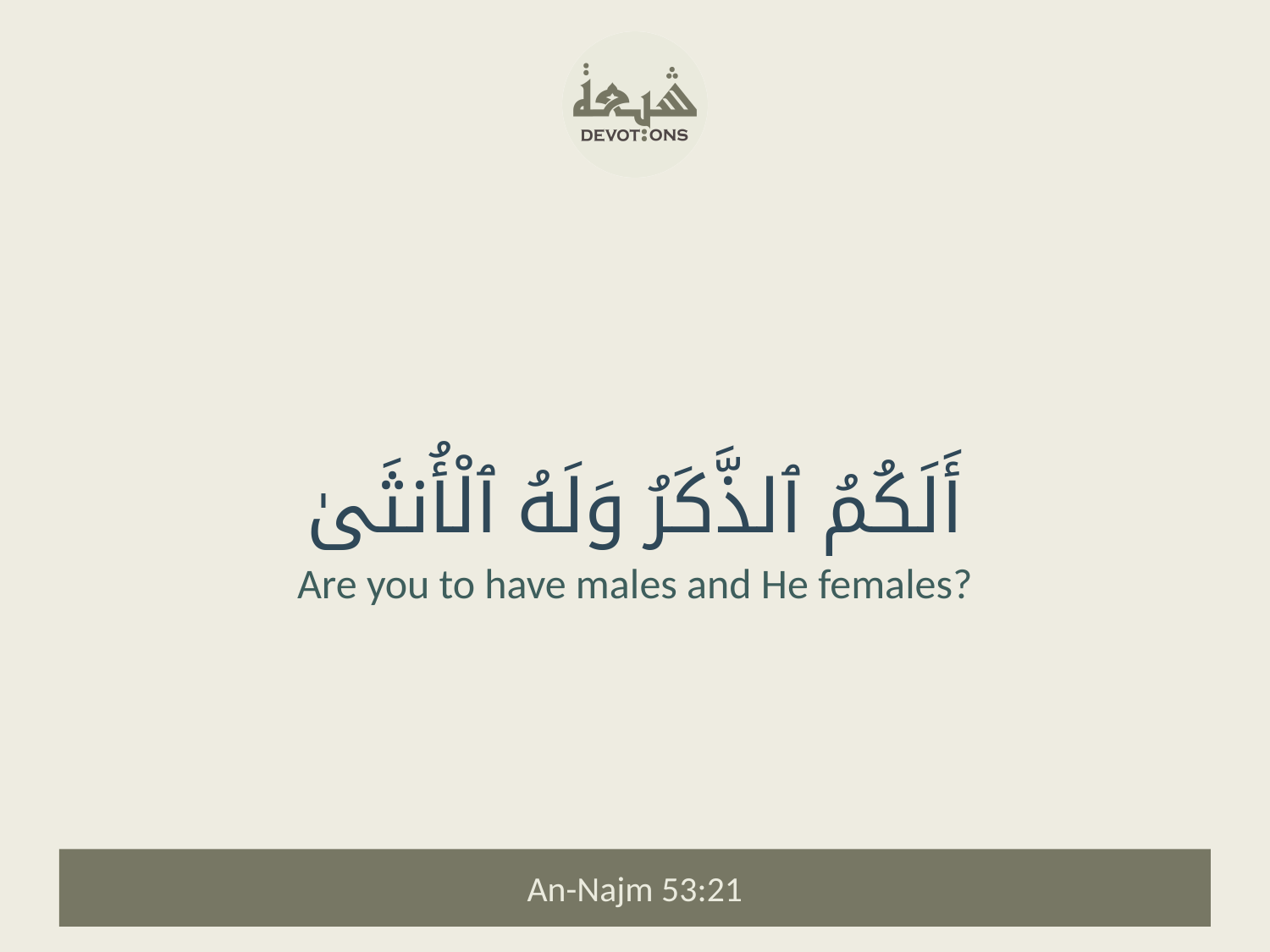

أَلَكُمُ ٱلذَّكَرُ وَلَهُ ٱلْأُنثَىٰ
Are you to have males and He females?
An-Najm 53:21